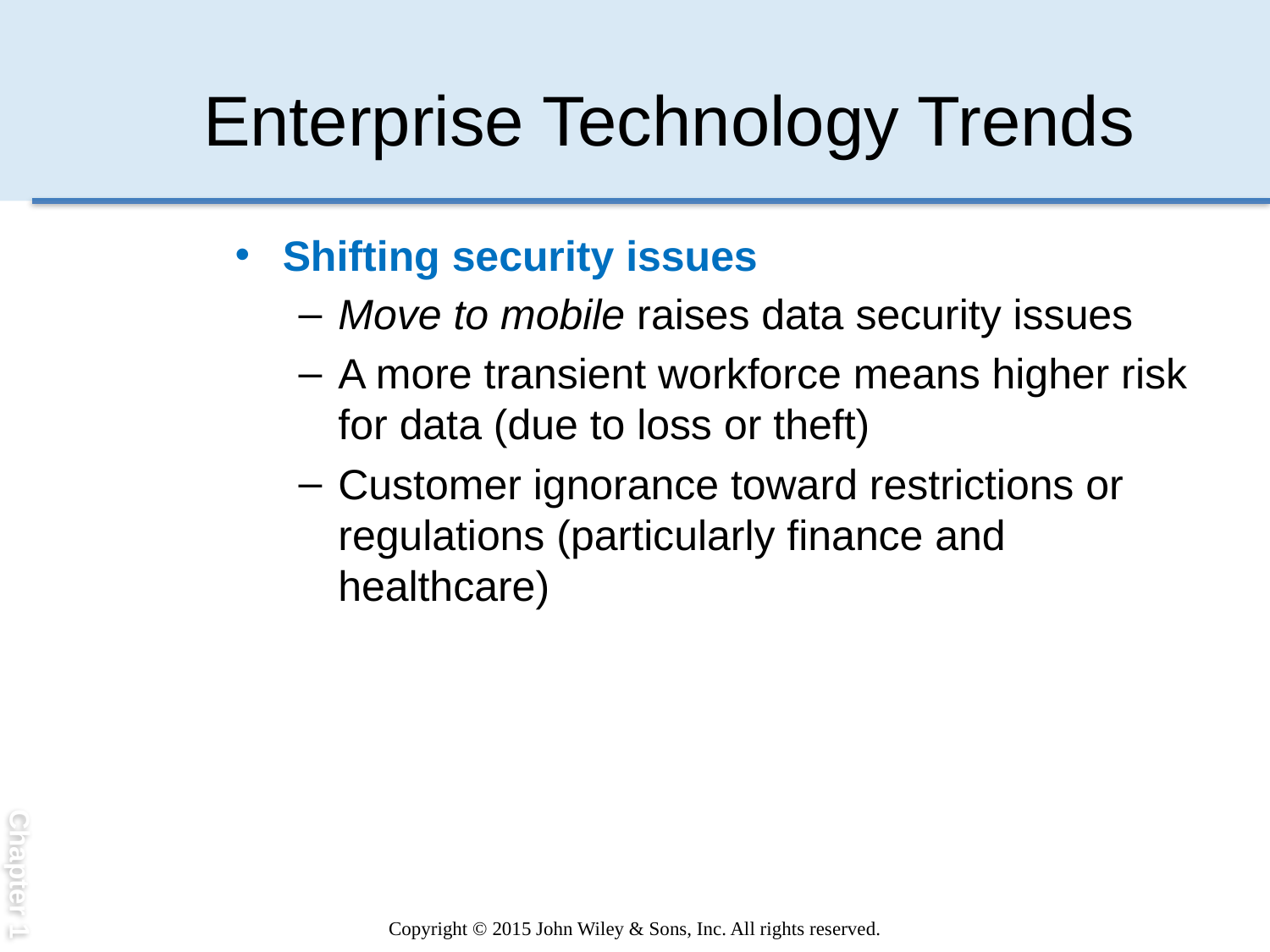

Chapter 1
# Enterprise Technology Trends
Shifting security issues
Move to mobile raises data security issues
A more transient workforce means higher risk for data (due to loss or theft)
Customer ignorance toward restrictions or regulations (particularly finance and healthcare)